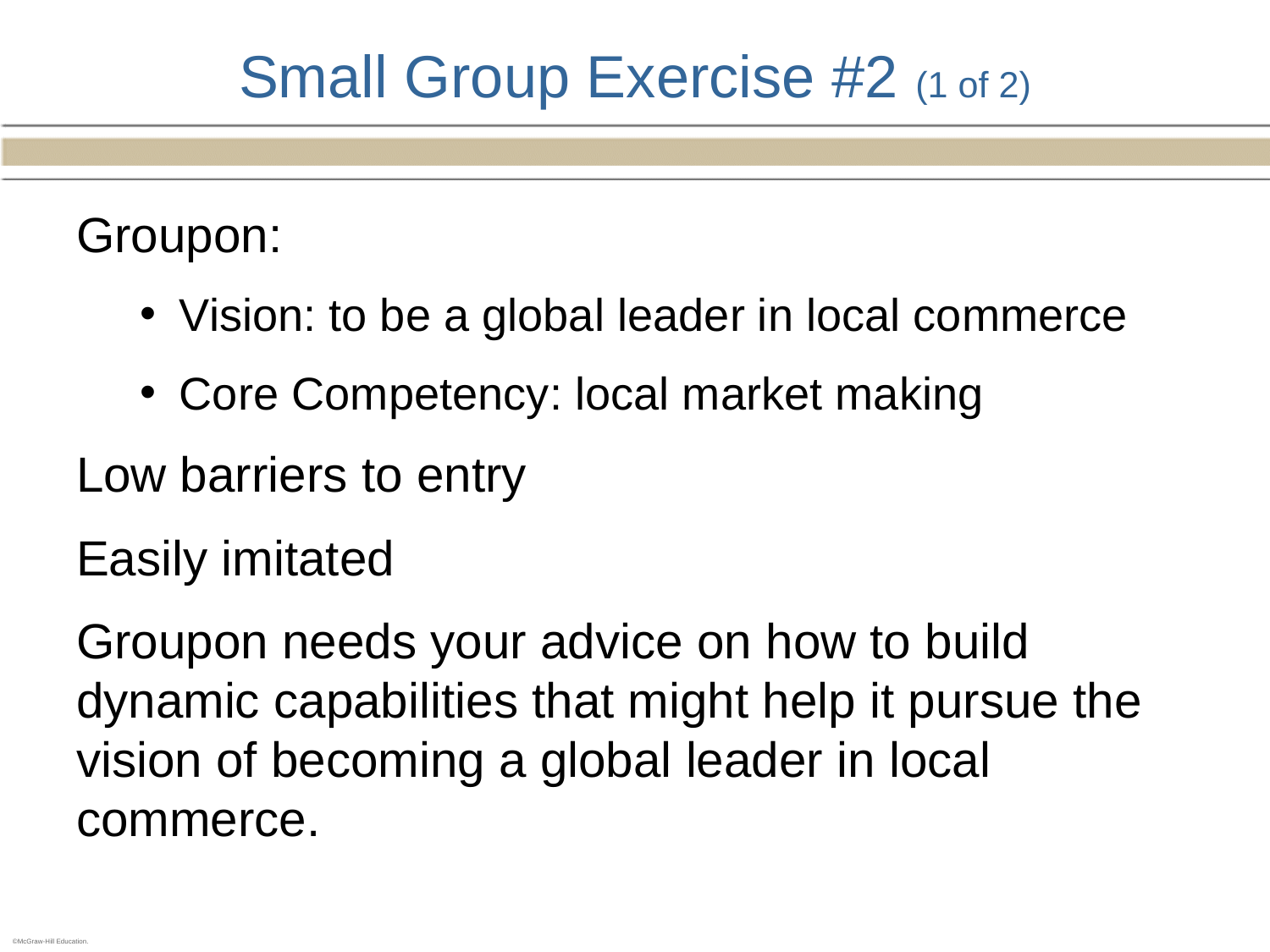

# Small Group Exercise #2 (1 of 2)
Groupon:
Vision: to be a global leader in local commerce
Core Competency: local market making
Low barriers to entry
Easily imitated
Groupon needs your advice on how to build dynamic capabilities that might help it pursue the vision of becoming a global leader in local commerce.